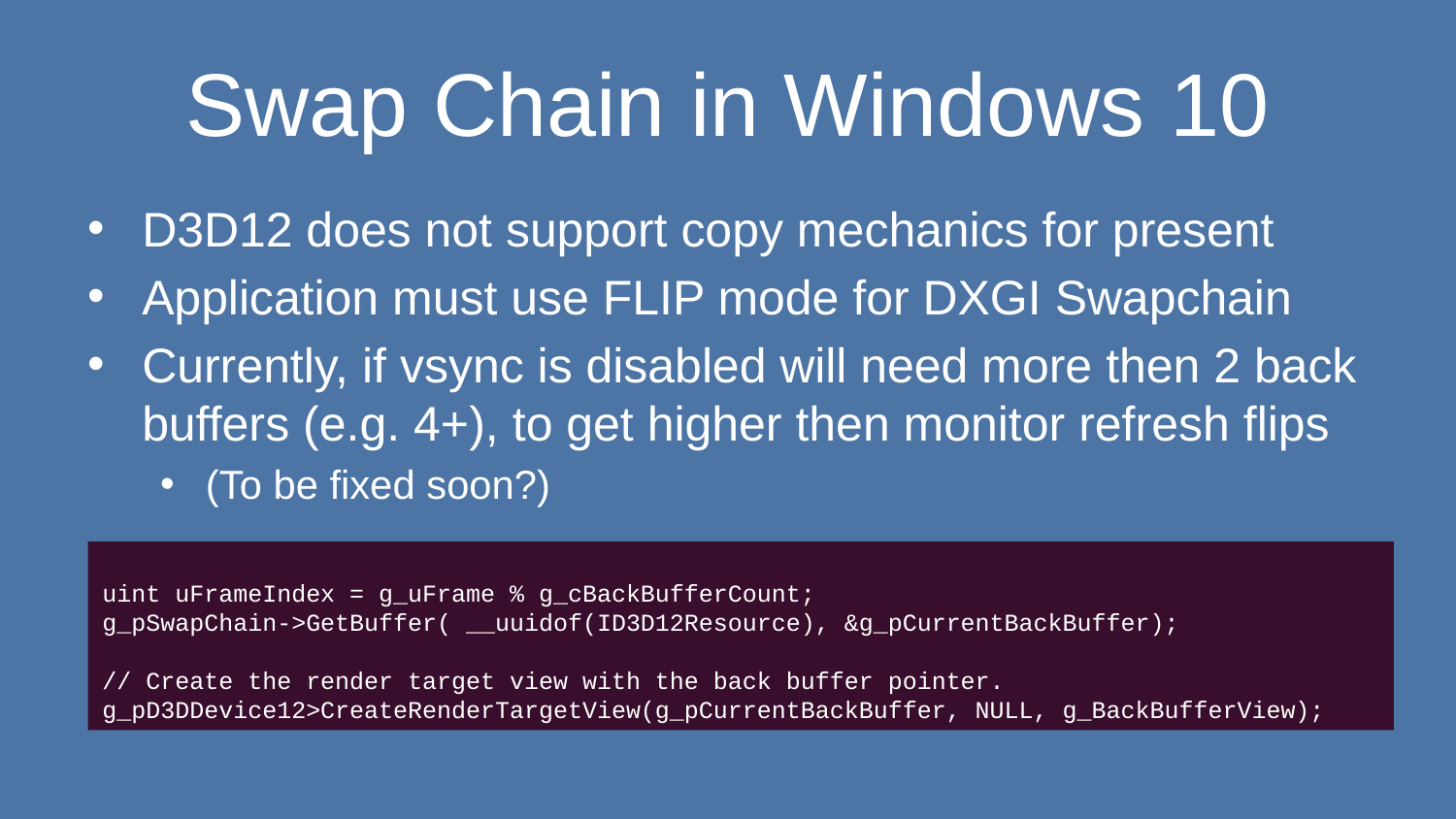

# Swap Chain in Windows 10
D3D12 does not support copy mechanics for present
Application must use FLIP mode for DXGI Swapchain
Currently, if vsync is disabled will need more then 2 back buffers (e.g. 4+), to get higher then monitor refresh flips
(To be fixed soon?)

uint uFrameIndex = g_uFrame % g_cBackBufferCount;
g_pSwapChain->GetBuffer( __uuidof(ID3D12Resource), &g_pCurrentBackBuffer);

// Create the render target view with the back buffer pointer.
g_pD3DDevice12>CreateRenderTargetView(g_pCurrentBackBuffer, NULL, g_BackBufferView);